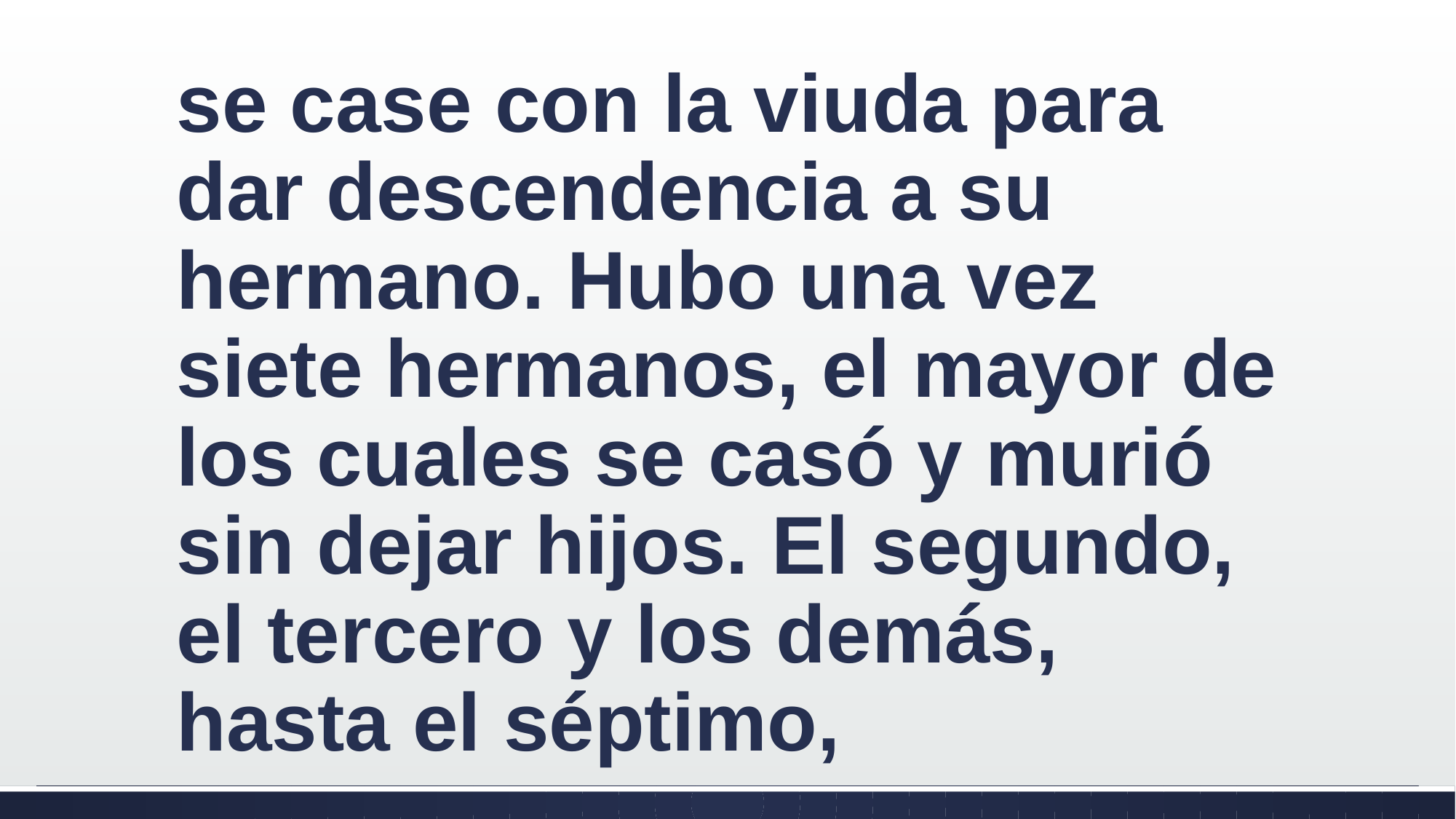

#
se case con la viuda para dar descendencia a su hermano. Hubo una vez siete hermanos, el mayor de los cuales se casó y murió sin dejar hijos. El segundo, el tercero y los demás, hasta el séptimo,